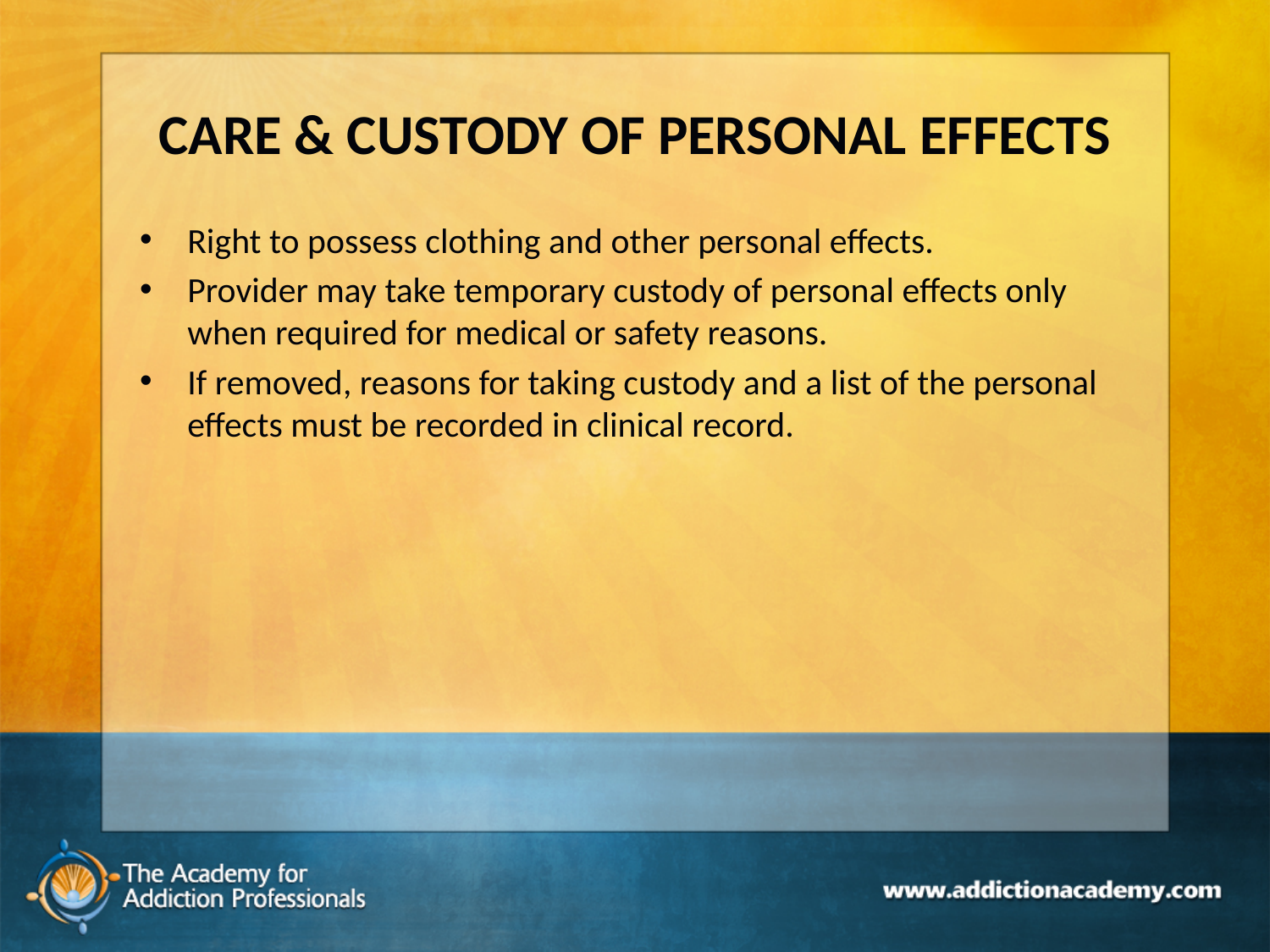

# CARE & CUSTODY OF PERSONAL EFFECTS
Right to possess clothing and other personal effects.
Provider may take temporary custody of personal effects only when required for medical or safety reasons.
If removed, reasons for taking custody and a list of the personal effects must be recorded in clinical record.
157